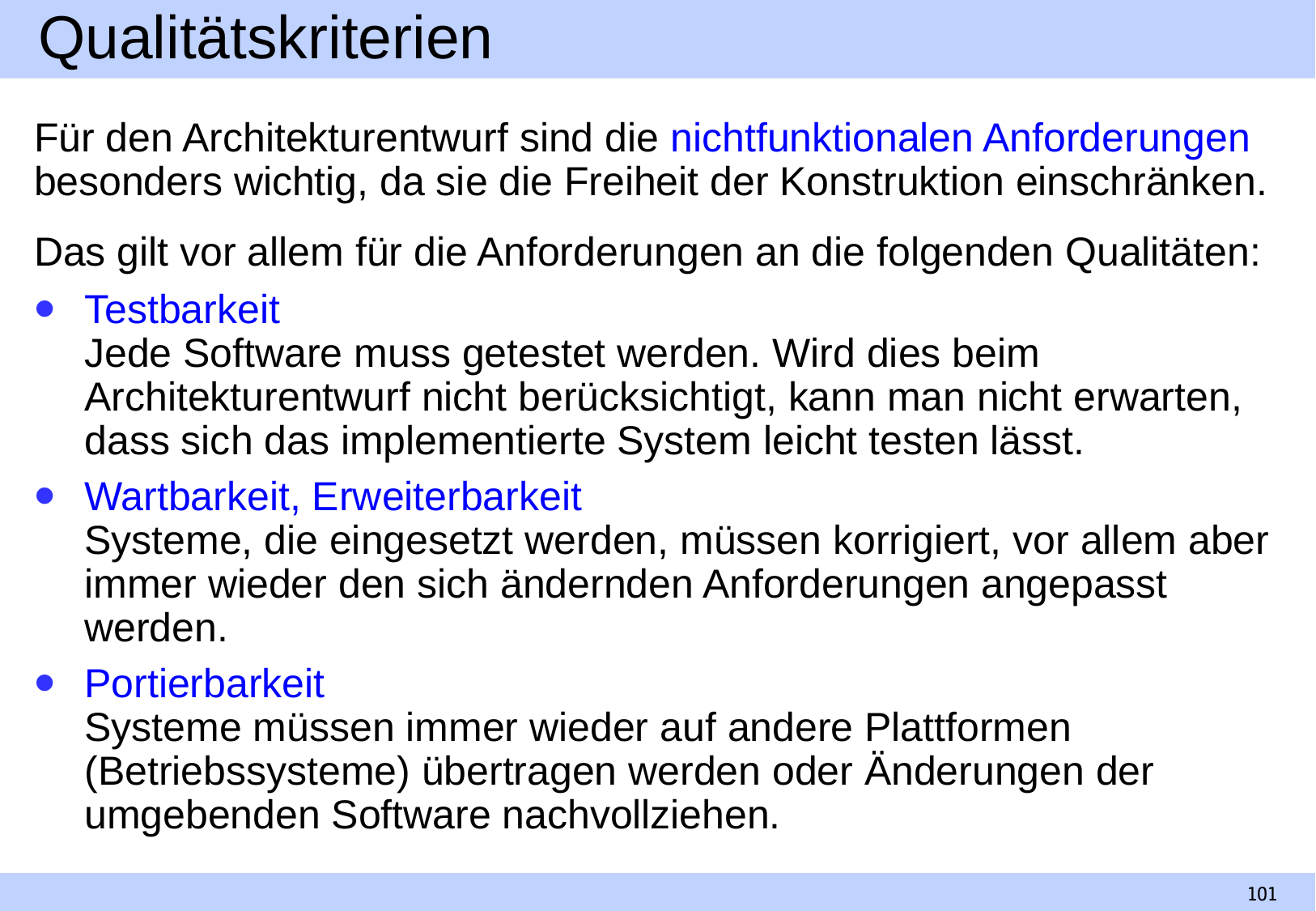

# Qualitätskriterien
Für den Architekturentwurf sind die nichtfunktionalen Anforderungen besonders wichtig, da sie die Freiheit der Konstruktion einschränken.
Das gilt vor allem für die Anforderungen an die folgenden Qualitäten:
Testbarkeit
Jede Software muss getestet werden. Wird dies beim Architekturentwurf nicht berücksichtigt, kann man nicht erwarten, dass sich das implementierte System leicht testen lässt.
Wartbarkeit, Erweiterbarkeit
Systeme, die eingesetzt werden, müssen korrigiert, vor allem aber immer wieder den sich ändernden Anforderungen angepasst werden.
Portierbarkeit
Systeme müssen immer wieder auf andere Plattformen (Betriebssysteme) übertragen werden oder Änderungen der umgebenden Software nachvollziehen.
101